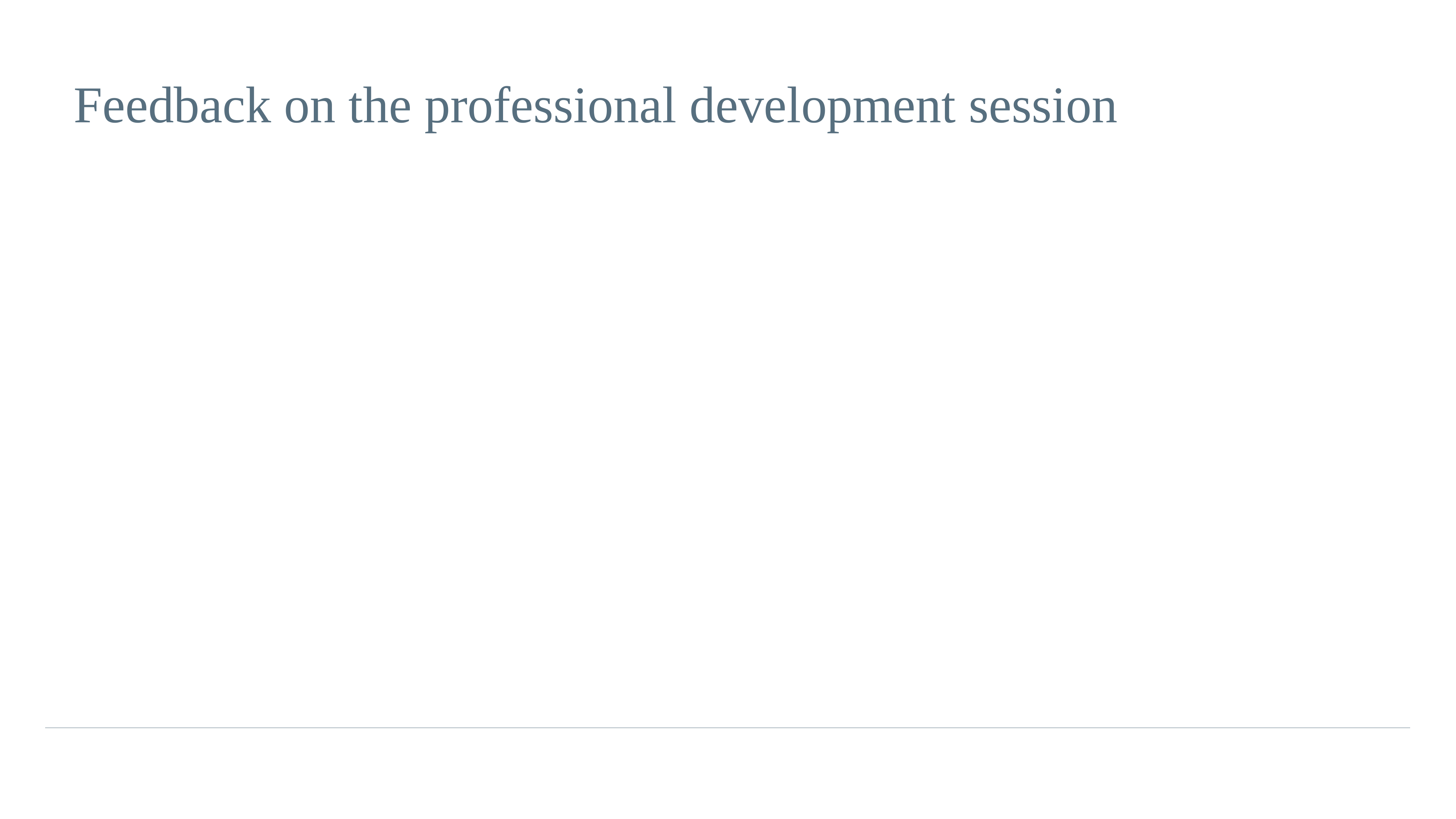

# Feedback on the professional development session